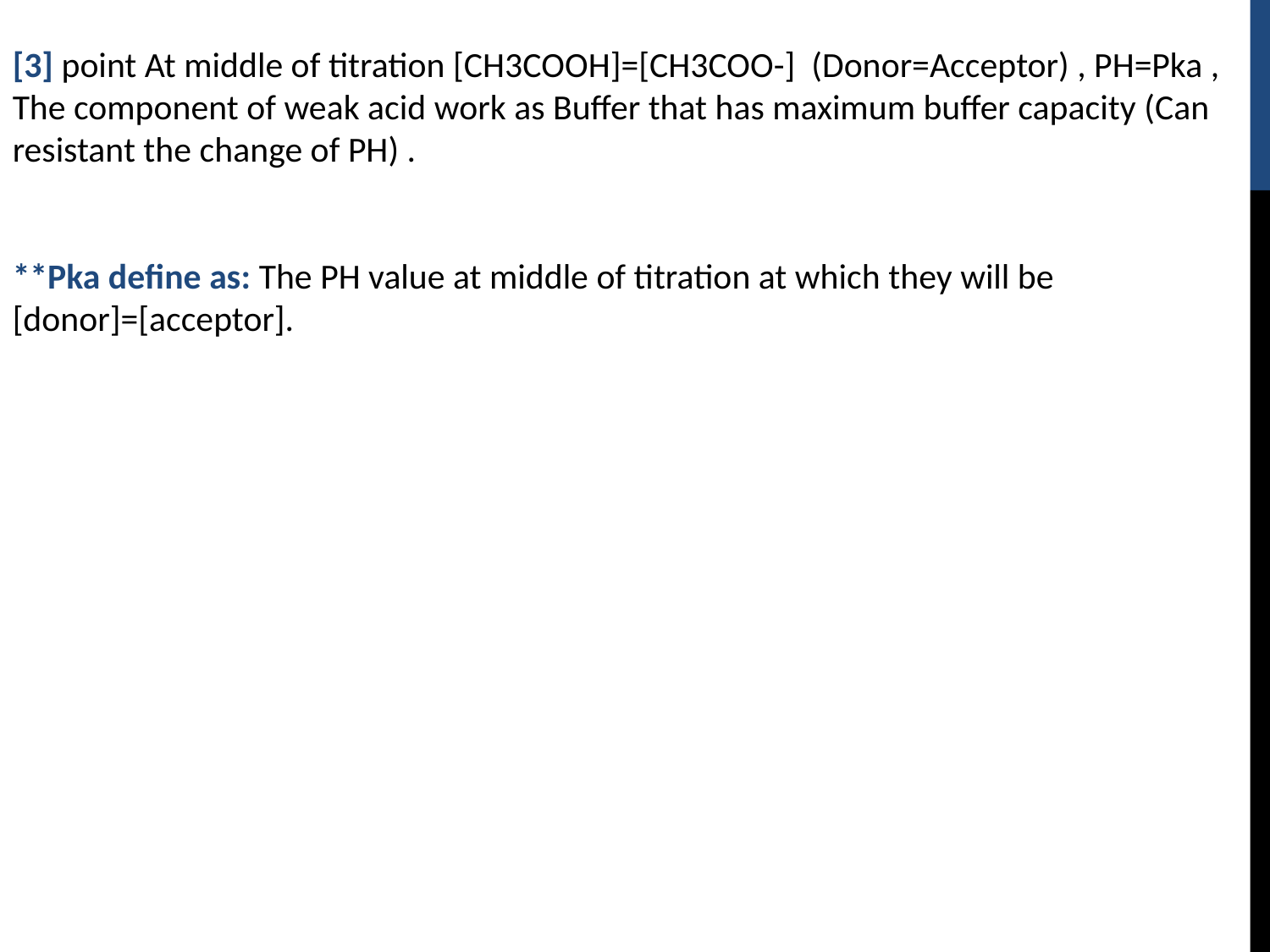

[3] point At middle of titration [CH3COOH]=[CH3COO-]  (Donor=Acceptor) , PH=Pka , The component of weak acid work as Buffer that has maximum buffer capacity (Can resistant the change of PH) .

**Pka define as: The PH value at middle of titration at which they will be [donor]=[acceptor].